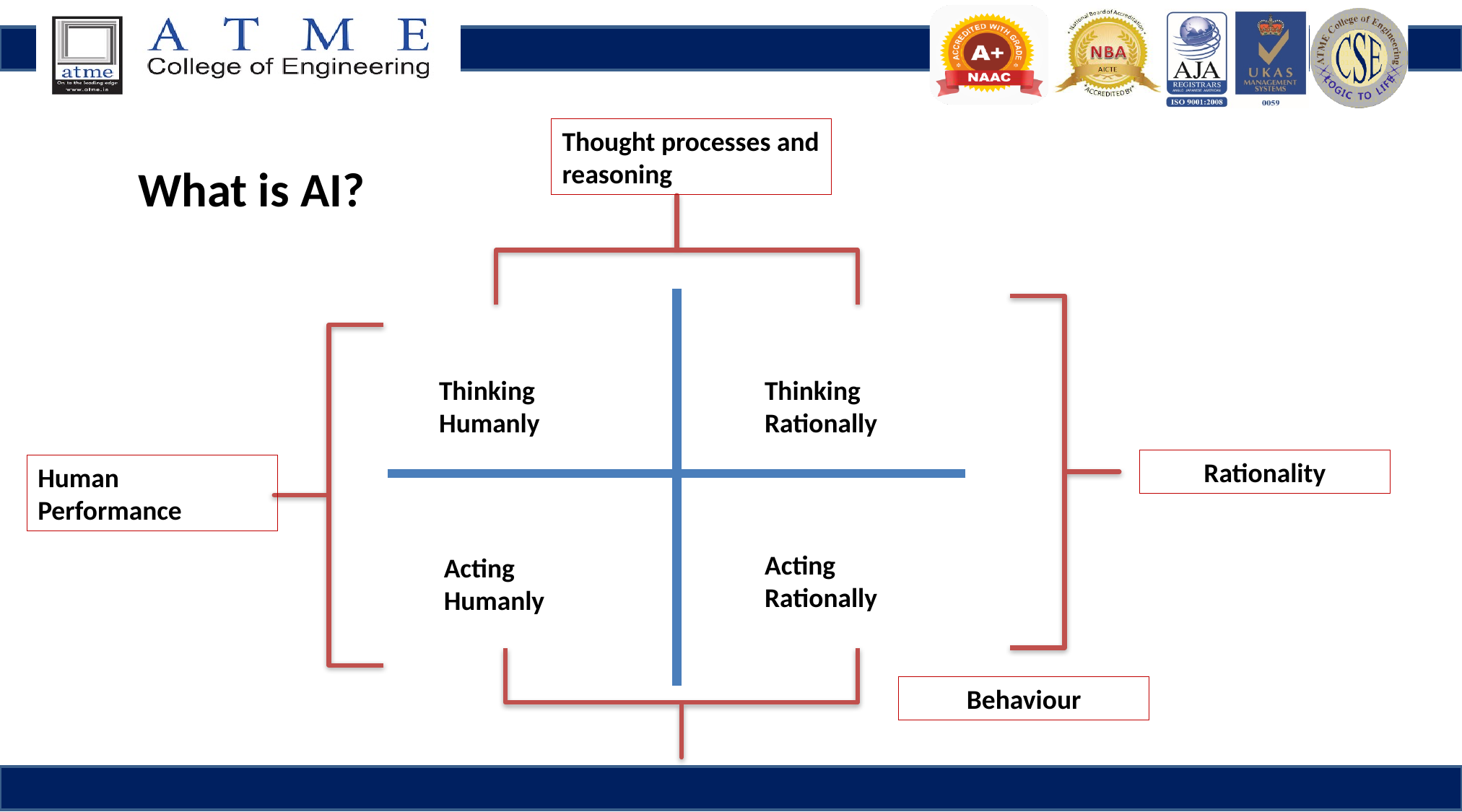

Thought processes and reasoning
What is AI?
Thinking
Humanly
Thinking
Rationally
Acting
Rationally
Acting
Humanly

Rationality
Human Performance

Behaviour